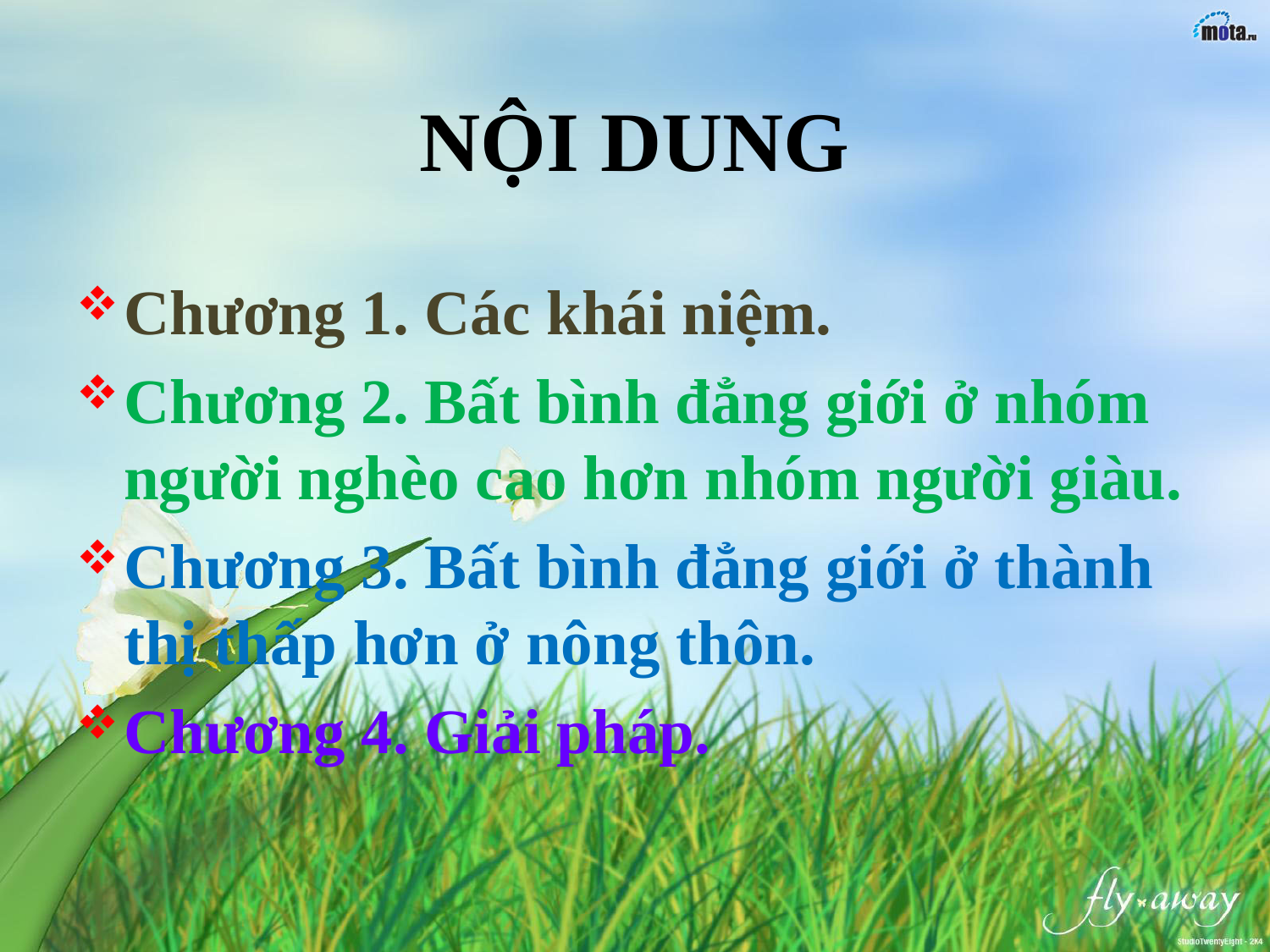

# NỘI DUNG
Chương 1. Các khái niệm.
Chương 2. Bất bình đẳng giới ở nhóm người nghèo cao hơn nhóm người giàu.
Chương 3. Bất bình đẳng giới ở thành thị thấp hơn ở nông thôn.
Chương 4. Giải pháp.